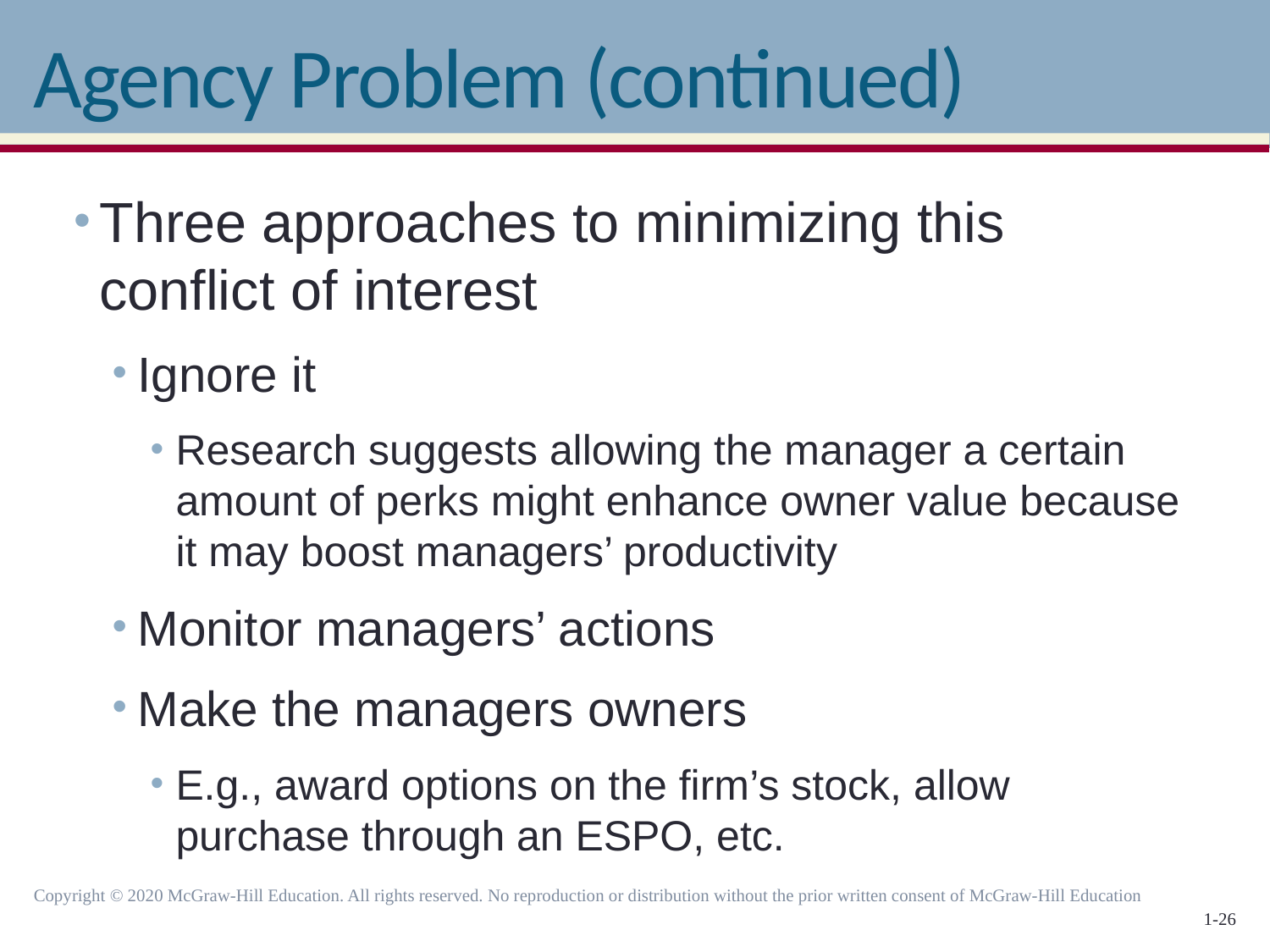

# Agency Problem (continued)
Three approaches to minimizing this conflict of interest
Ignore it
Research suggests allowing the manager a certain amount of perks might enhance owner value because it may boost managers’ productivity
Monitor managers’ actions
Make the managers owners
E.g., award options on the firm’s stock, allow purchase through an ESPO, etc.
Copyright © 2020 McGraw-Hill Education. All rights reserved. No reproduction or distribution without the prior written consent of McGraw-Hill Education